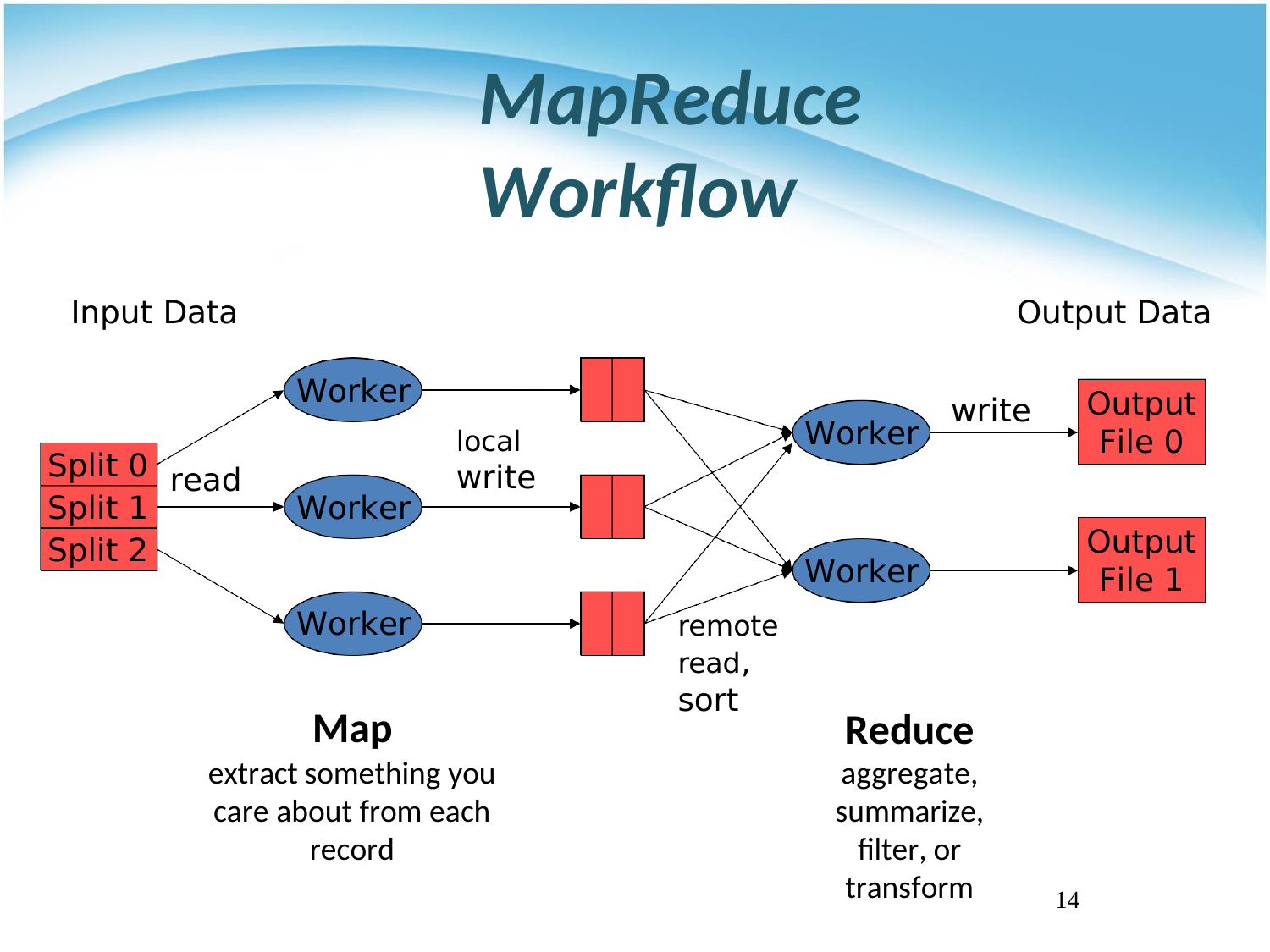

# MapReduce Workflow
Output Data
Input Data

Worker
Output File 0
write
Worker
local
write
Split 0
Split 1
Split 2
read
Worker
Output File 1
Worker
Worker
remote read, sort
Map
extract something you care about from each record
Reduce aggregate, summarize, filter, or transform
14